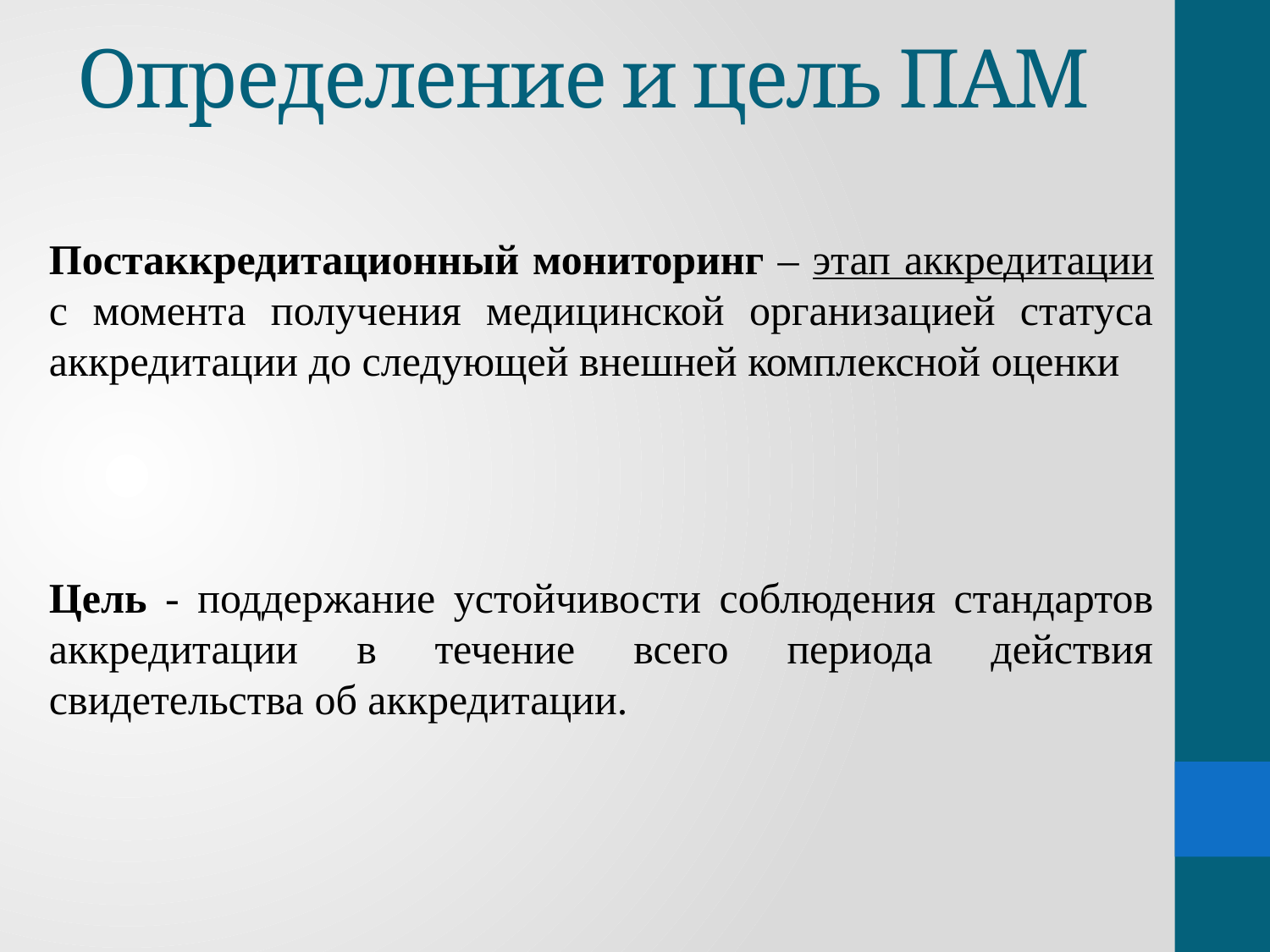

# Определение и цель ПАМ
Постаккредитационный мониторинг – этап аккредитации с момента получения медицинской организацией статуса аккредитации до следующей внешней комплексной оценки

Цель - поддержание устойчивости соблюдения стандартов аккредитации в течение всего периода действия свидетельства об аккредитации.